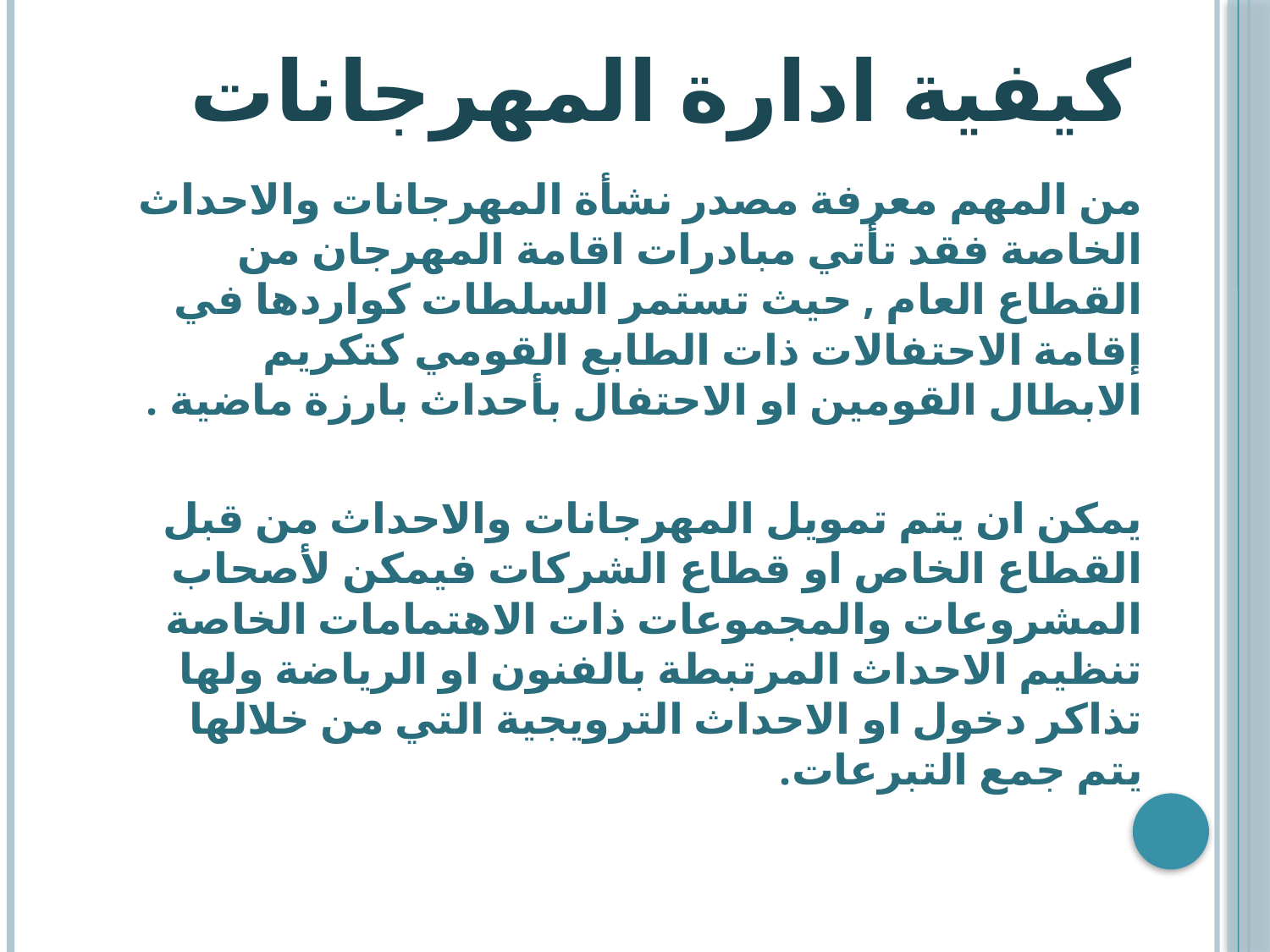

# كيفية ادارة المهرجانات
من المهم معرفة مصدر نشأة المهرجانات والاحداث الخاصة فقد تأتي مبادرات اقامة المهرجان من القطاع العام , حيث تستمر السلطات كواردها في إقامة الاحتفالات ذات الطابع القومي كتكريم الابطال القومين او الاحتفال بأحداث بارزة ماضية .

يمكن ان يتم تمويل المهرجانات والاحداث من قبل القطاع الخاص او قطاع الشركات فيمكن لأصحاب المشروعات والمجموعات ذات الاهتمامات الخاصة تنظيم الاحداث المرتبطة بالفنون او الرياضة ولها تذاكر دخول او الاحداث الترويجية التي من خلالها يتم جمع التبرعات.